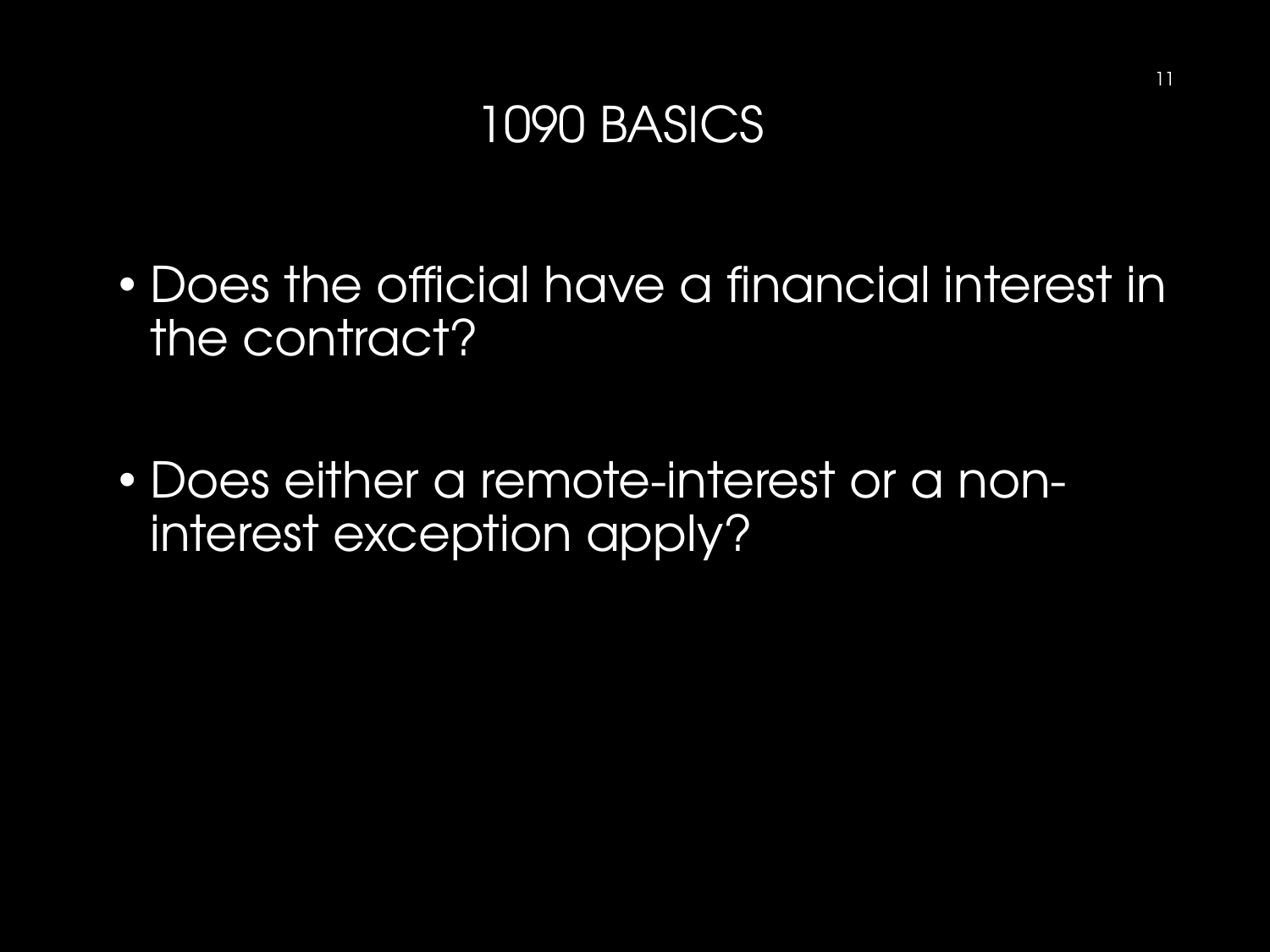

# 1090 BASICS
11
Does the official have a financial interest in the contract?

Does either a remote-interest or a non-interest exception apply?